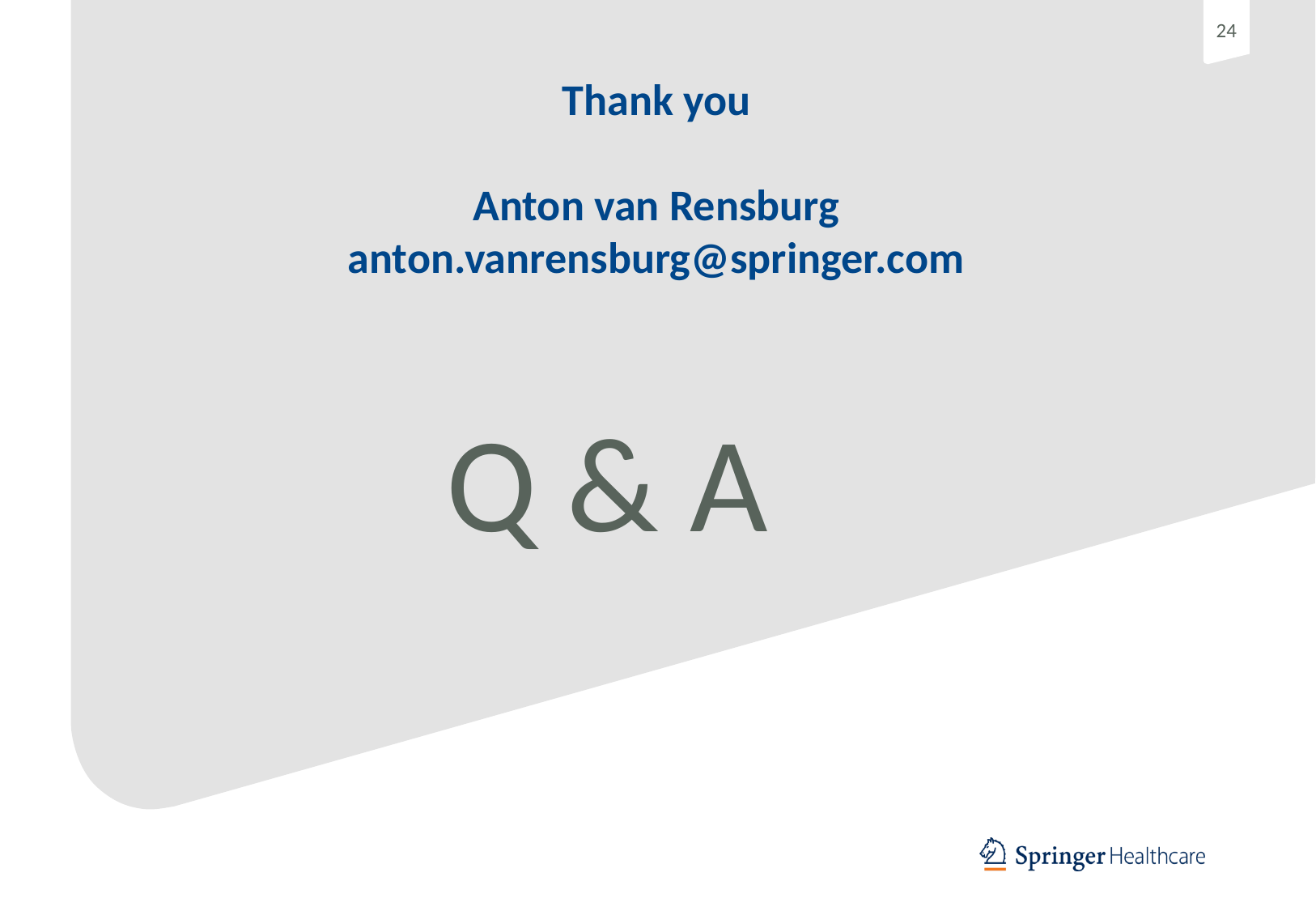

# Thank you Anton van Rensburg anton.vanrensburg@springer.com
Q & A